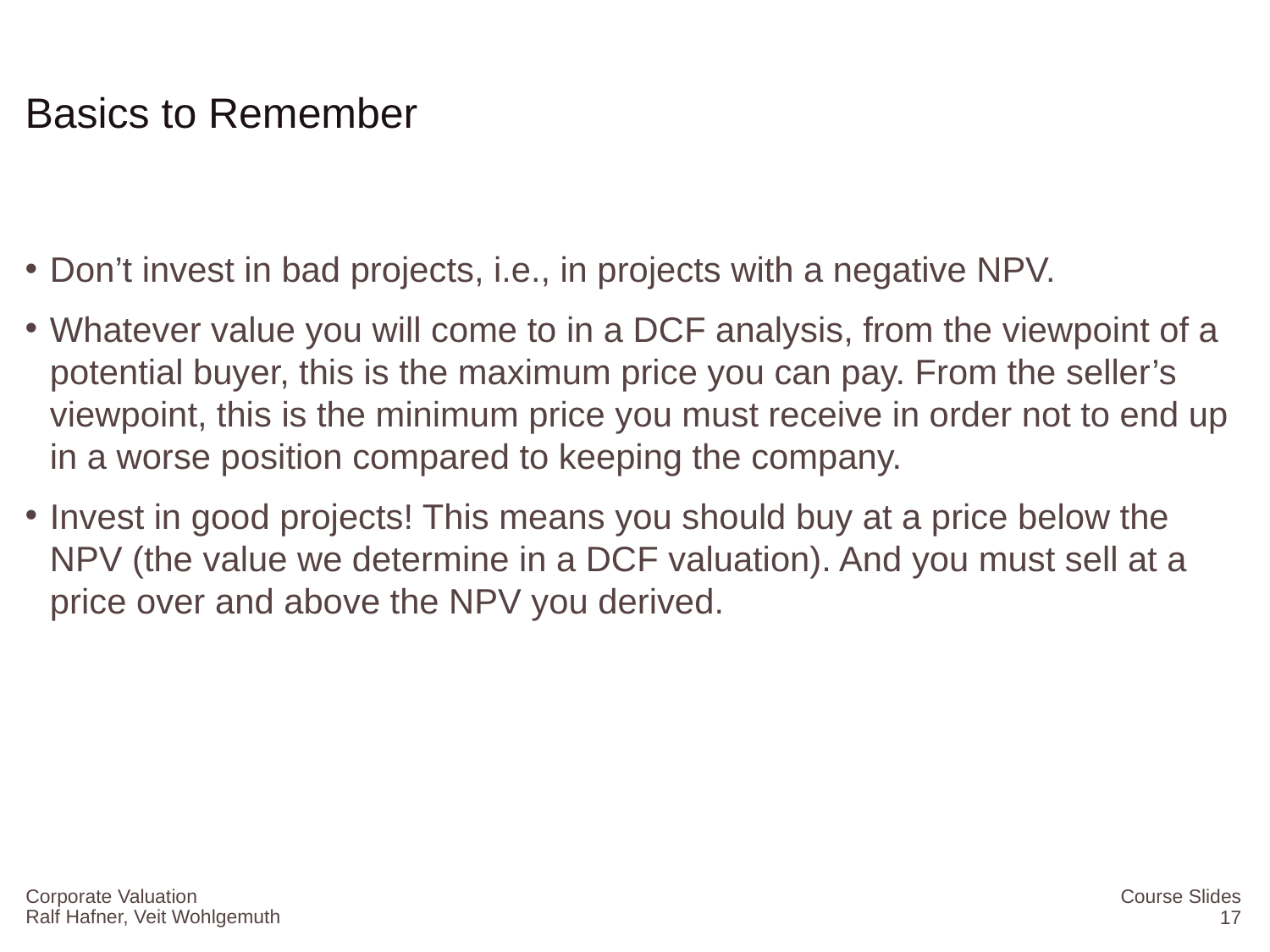

# Basics to Remember
Don’t invest in bad projects, i.e., in projects with a negative NPV.
Whatever value you will come to in a DCF analysis, from the viewpoint of a potential buyer, this is the maximum price you can pay. From the seller’s viewpoint, this is the minimum price you must receive in order not to end up in a worse position compared to keeping the company.
Invest in good projects! This means you should buy at a price below the NPV (the value we determine in a DCF valuation). And you must sell at a price over and above the NPV you derived.

Corporate Valuation
Course Slides
17